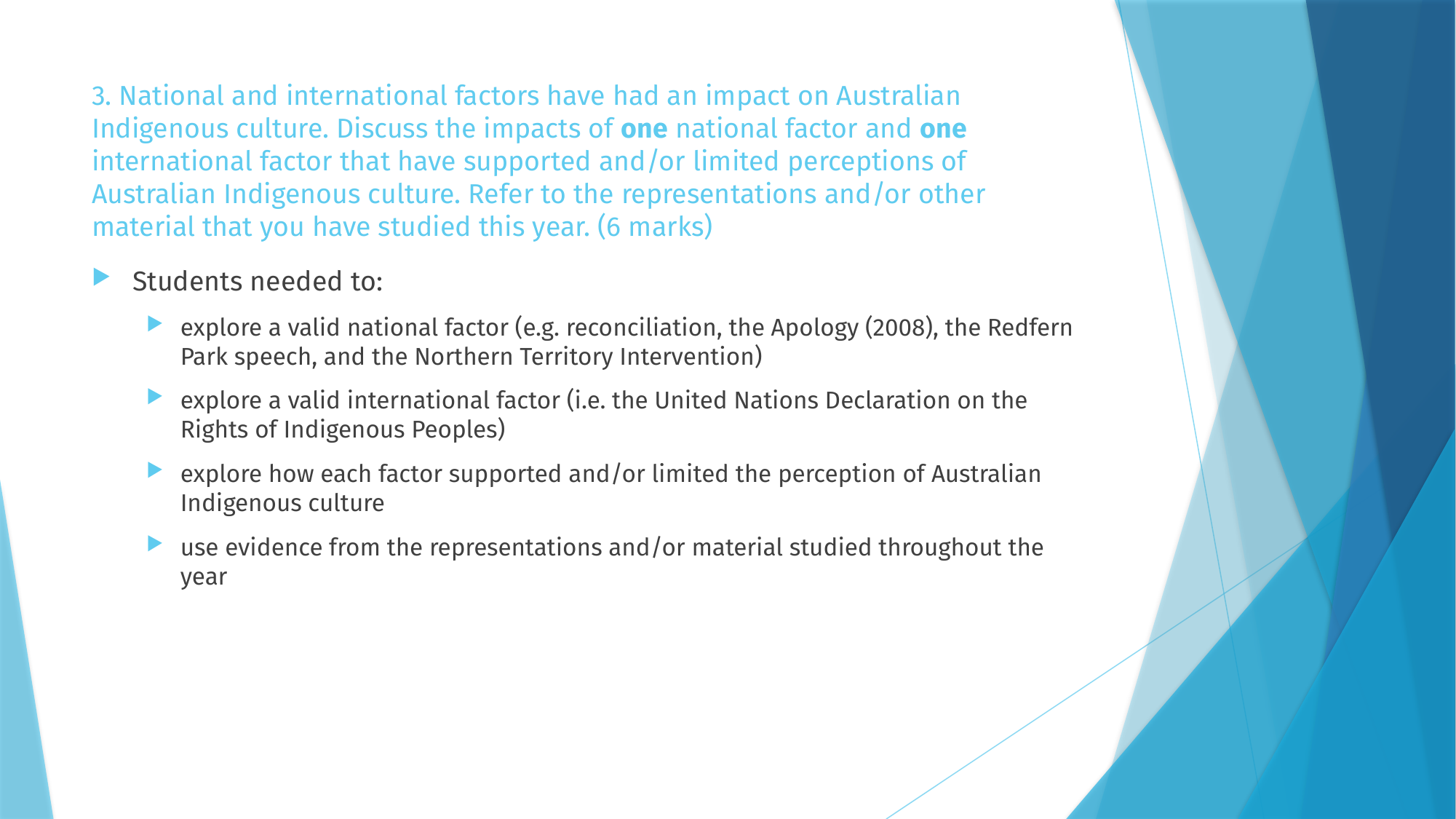

# 3. National and international factors have had an impact on Australian Indigenous culture. Discuss the impacts of one national factor and one international factor that have supported and/or limited perceptions of Australian Indigenous culture. Refer to the representations and/or other material that you have studied this year. (6 marks)
Students needed to:
explore a valid national factor (e.g. reconciliation, the Apology (2008), the Redfern Park speech, and the Northern Territory Intervention)
explore a valid international factor (i.e. the United Nations Declaration on the Rights of Indigenous Peoples)
explore how each factor supported and/or limited the perception of Australian Indigenous culture
use evidence from the representations and/or material studied throughout the year